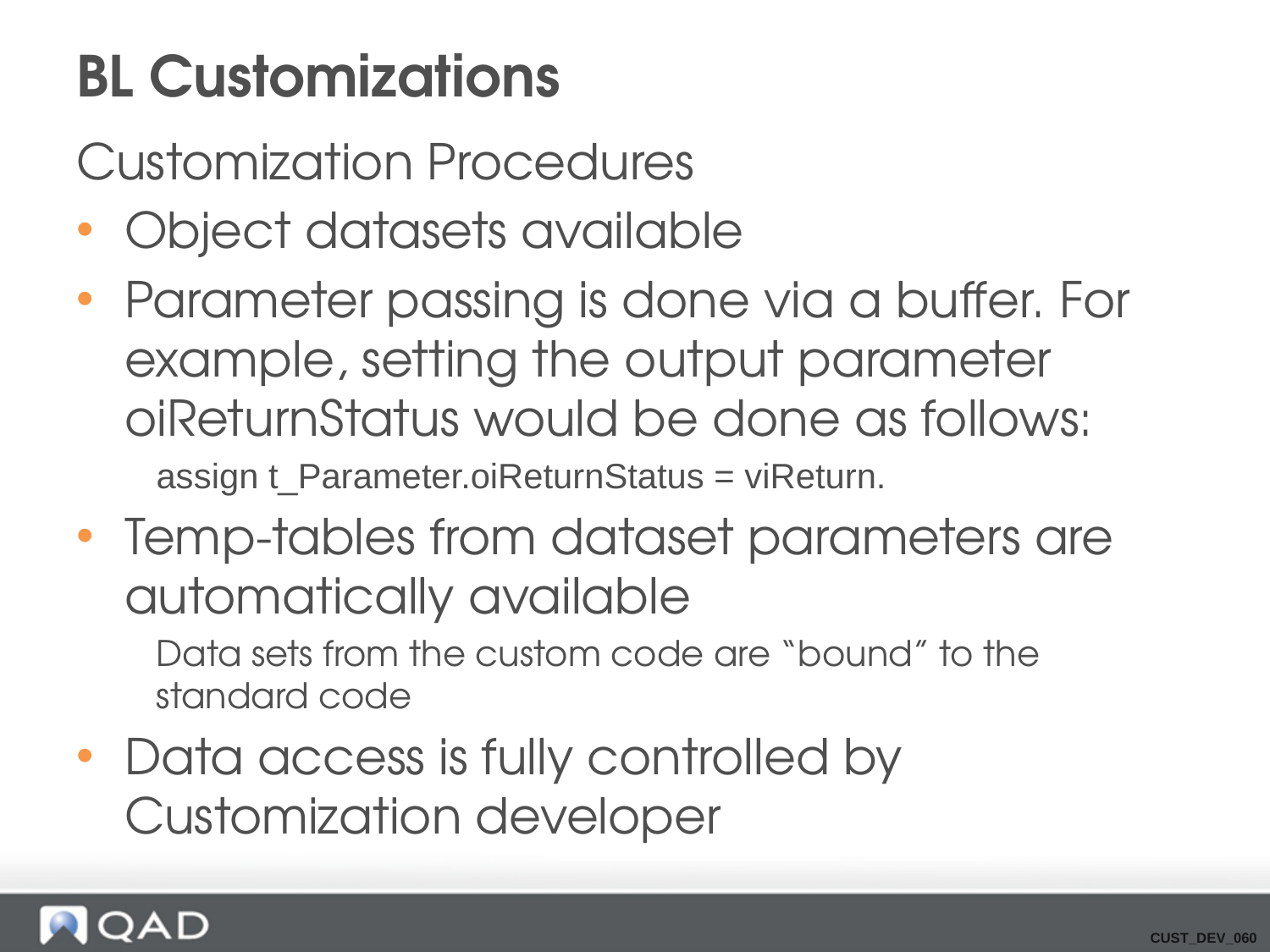

# BL Customizations
Customization Procedures
Object datasets available
Parameter passing is done via a buffer. For example, setting the output parameter oiReturnStatus would be done as follows:
assign t_Parameter.oiReturnStatus = viReturn.
Temp-tables from dataset parameters are automatically available
Data sets from the custom code are “bound” to the standard code
Data access is fully controlled by Customization developer
CUST_DEV_060